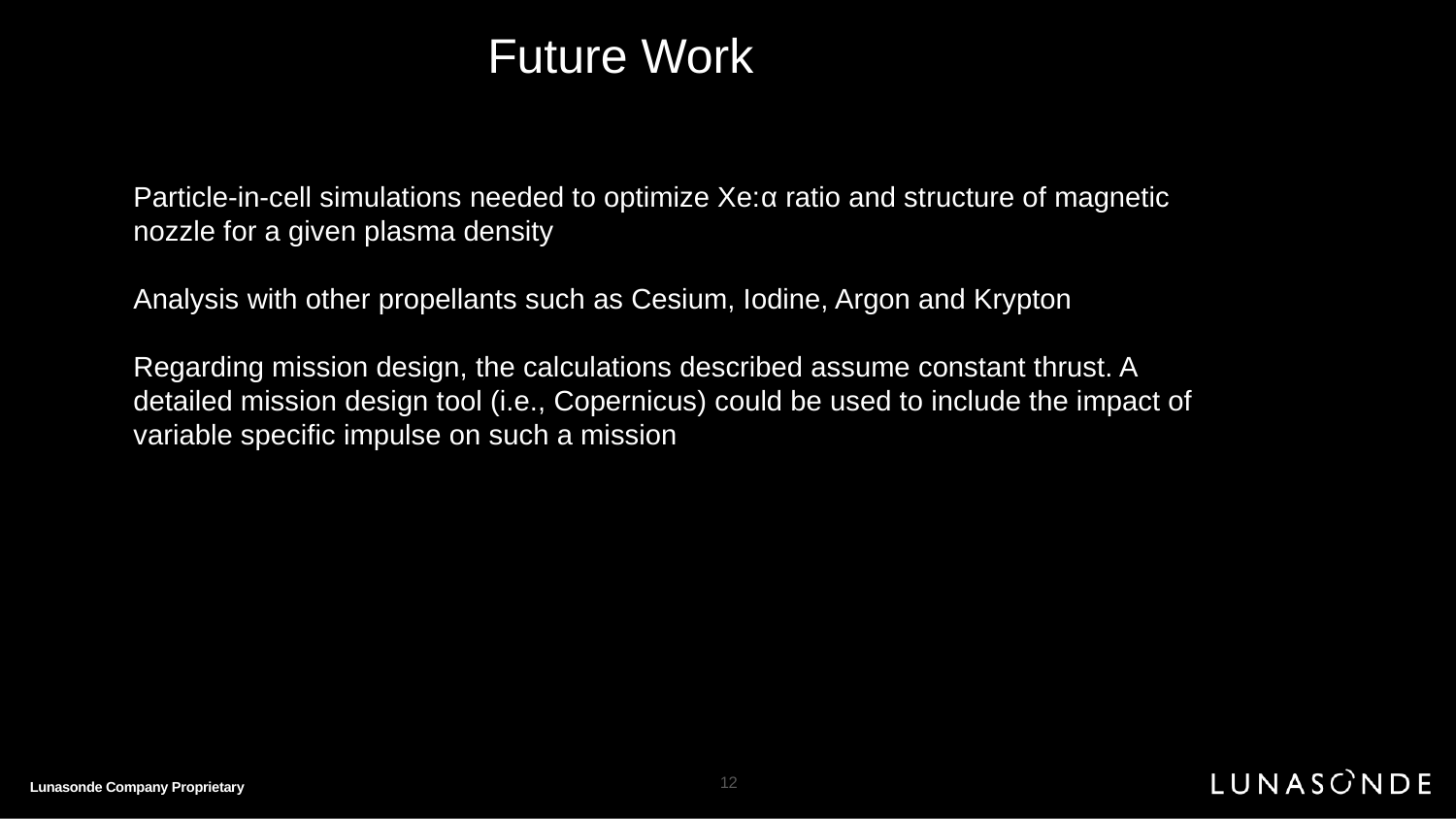

Future Work
Particle-in-cell simulations needed to optimize Xe:α ratio and structure of magnetic nozzle for a given plasma density

Analysis with other propellants such as Cesium, Iodine, Argon and Krypton

Regarding mission design, the calculations described assume constant thrust. A detailed mission design tool (i.e., Copernicus) could be used to include the impact of variable specific impulse on such a mission

12
Lunasonde Company Proprietary